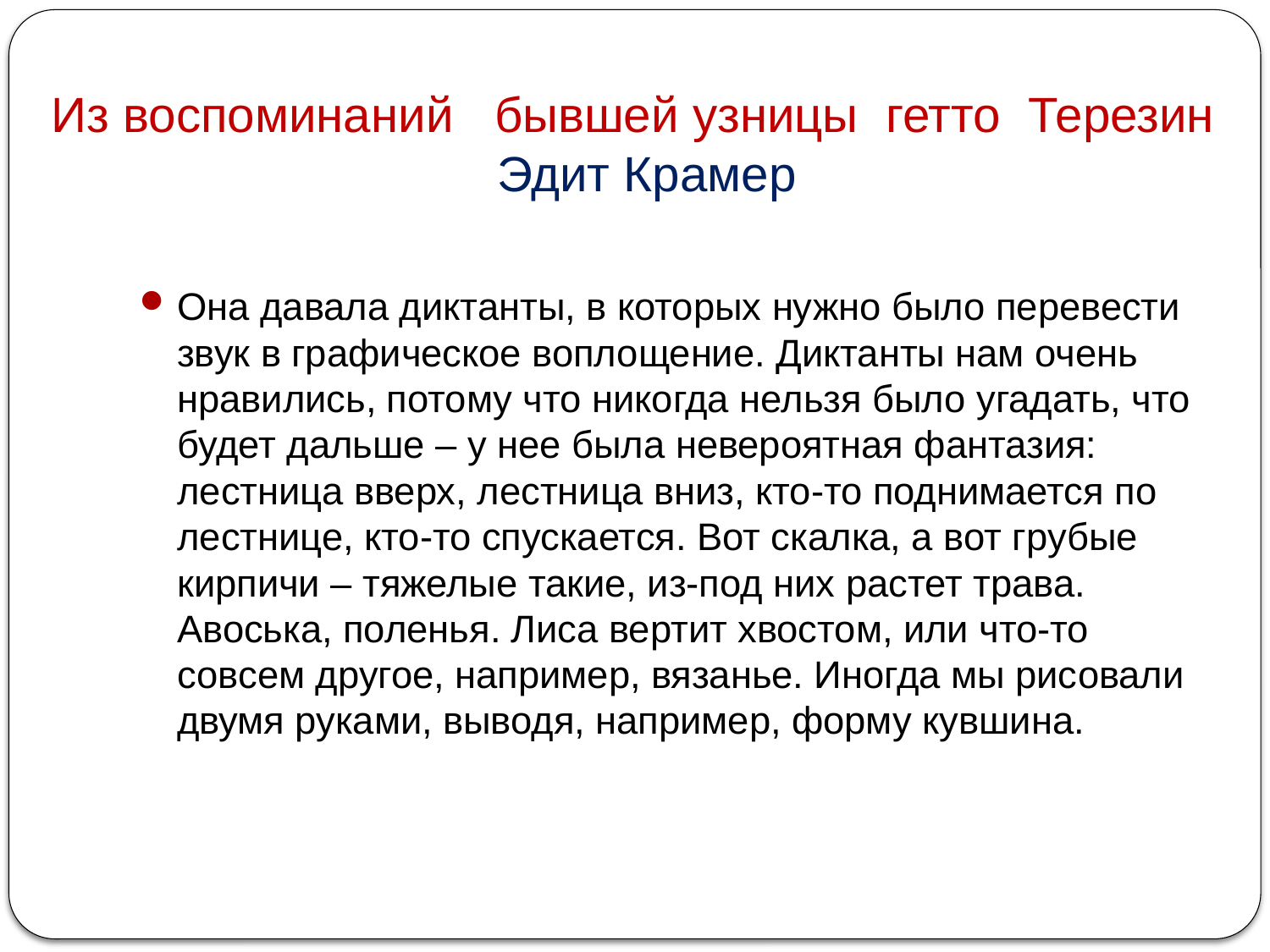

# Из воспоминаний   бывшей узницы  гетто  Терезин Эдит Крамер
Она давала диктанты, в которых нужно было перевести звук в графическое воплощение. Диктанты нам очень нравились, потому что никогда нельзя было угадать, что будет дальше – у нее была невероятная фантазия: лестница вверх, лестница вниз, кто-то поднимается по лестнице, кто-то спускается. Вот скалка, а вот грубые кирпичи – тяжелые такие, из-под них растет трава. Авоська, поленья. Лиса вертит хвостом, или что-то совсем другое, например, вязанье. Иногда мы рисовали двумя руками, выводя, например, форму кувшина.